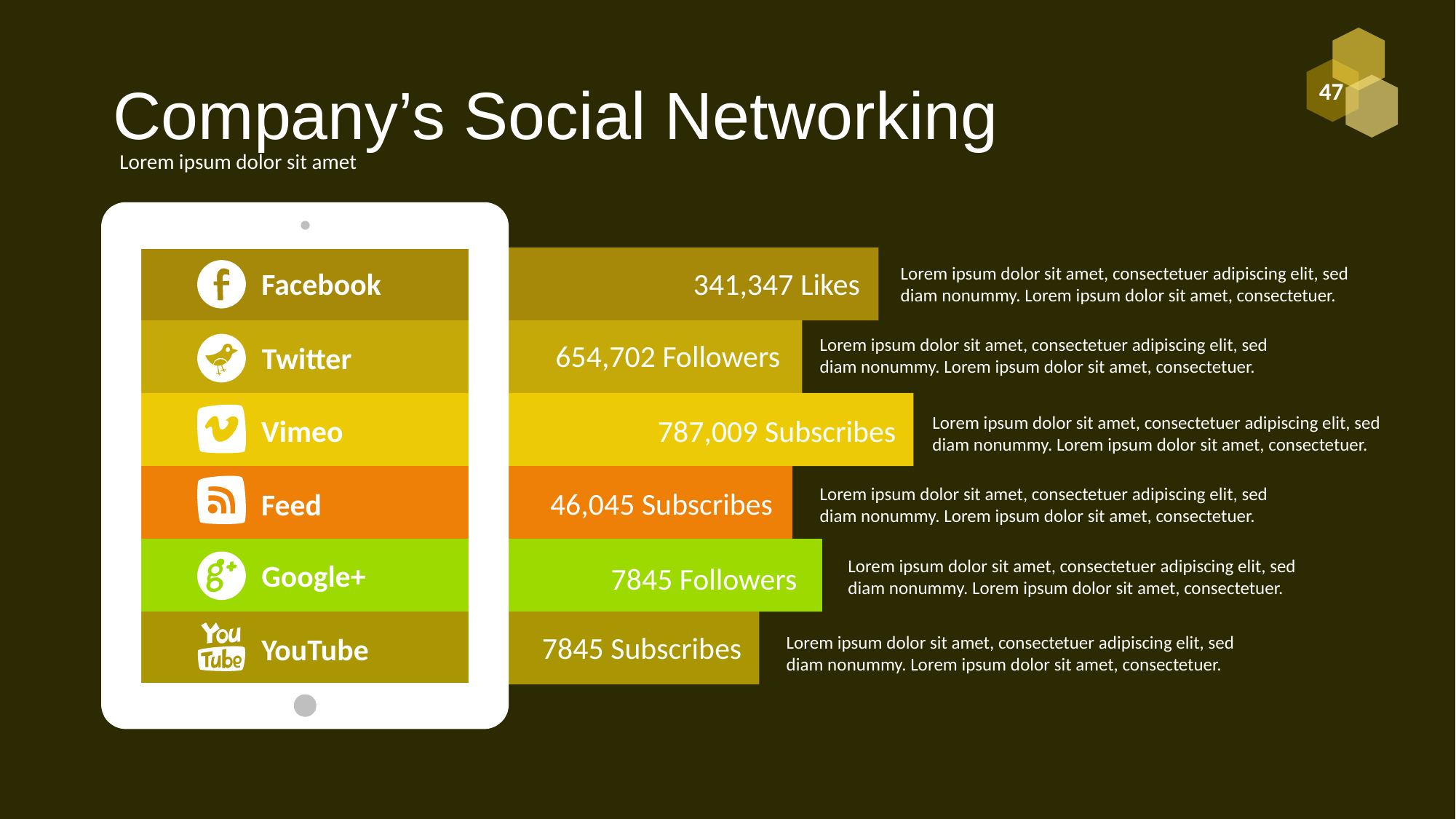

# Company’s Social Networking
Lorem ipsum dolor sit amet

Lorem ipsum dolor sit amet, consectetuer adipiscing elit, sed diam nonummy. Lorem ipsum dolor sit amet, consectetuer.
Facebook
341,347 Likes

Lorem ipsum dolor sit amet, consectetuer adipiscing elit, sed diam nonummy. Lorem ipsum dolor sit amet, consectetuer.
654,702 Followers
Twitter

Lorem ipsum dolor sit amet, consectetuer adipiscing elit, sed diam nonummy. Lorem ipsum dolor sit amet, consectetuer.
Vimeo
787,009 Subscribes

Lorem ipsum dolor sit amet, consectetuer adipiscing elit, sed diam nonummy. Lorem ipsum dolor sit amet, consectetuer.
46,045 Subscribes
Feed

Lorem ipsum dolor sit amet, consectetuer adipiscing elit, sed diam nonummy. Lorem ipsum dolor sit amet, consectetuer.
Google+

7845 Followers

7845 Subscribes
YouTube
Lorem ipsum dolor sit amet, consectetuer adipiscing elit, sed diam nonummy. Lorem ipsum dolor sit amet, consectetuer.